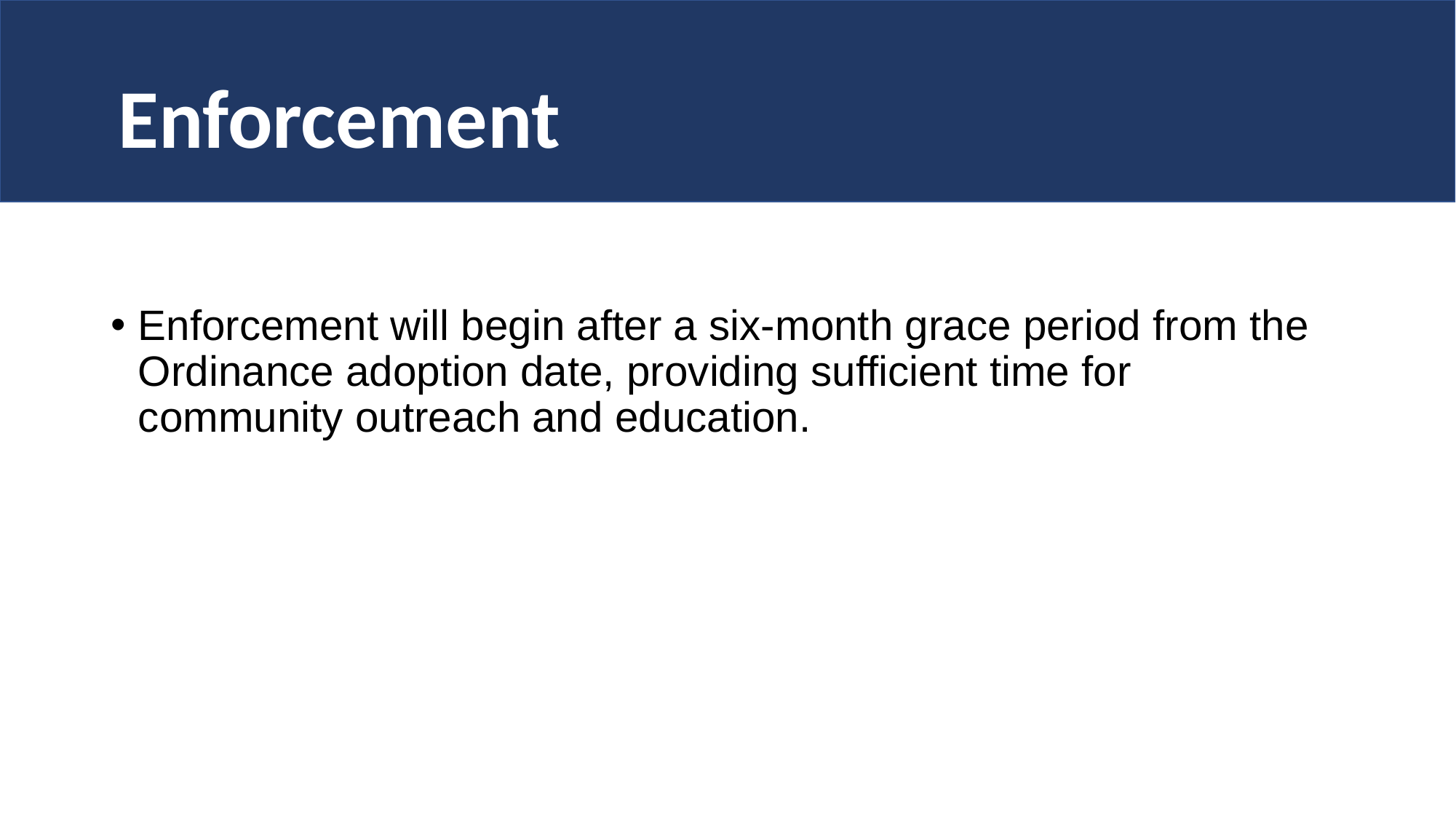

# Enforcement

Enforcement will begin after a six-month grace period from the Ordinance adoption date, providing sufficient time for community outreach and education.